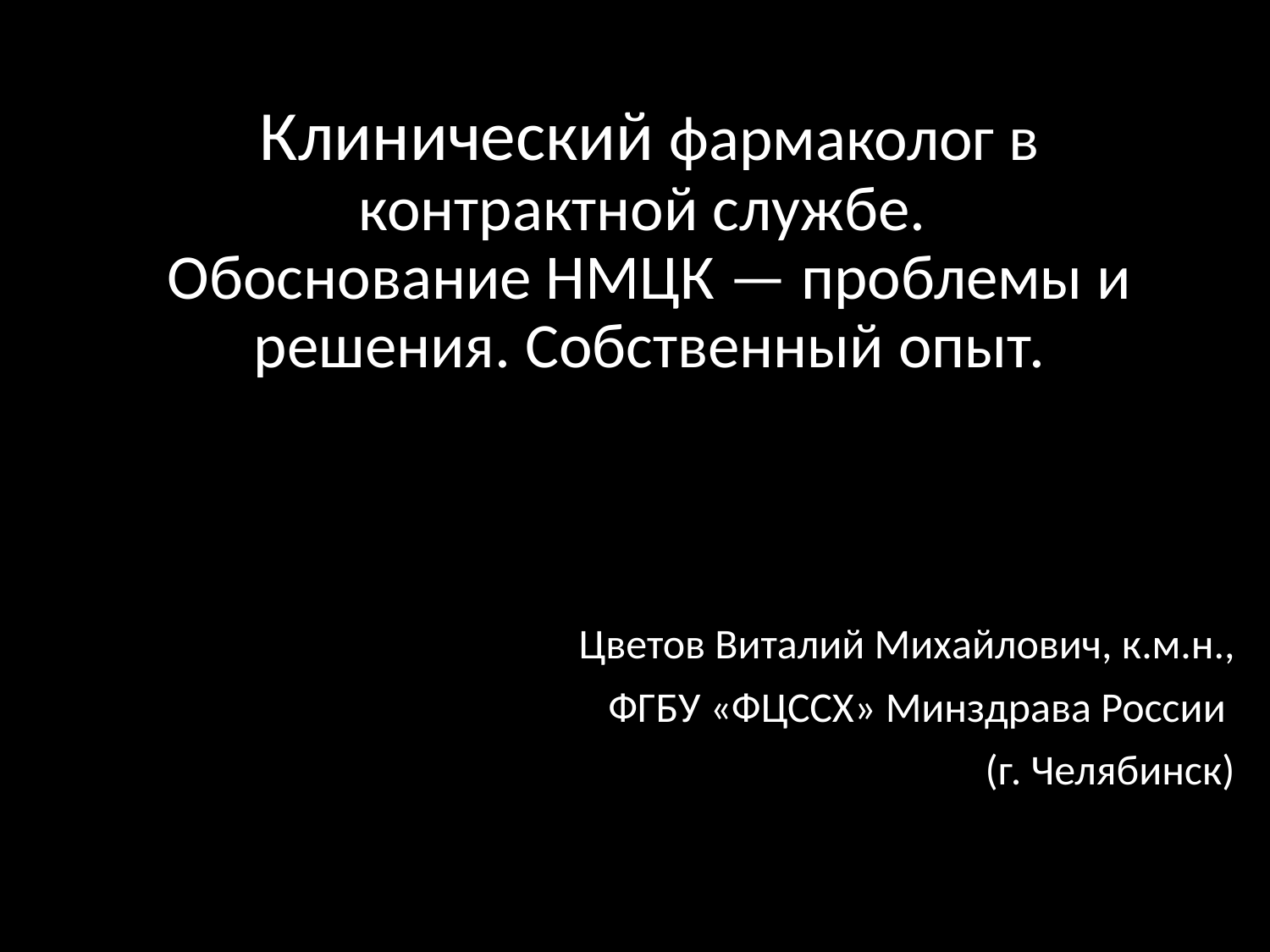

# Клинический фармаколог в контрактной службе. Обоснование НМЦК — проблемы и решения. Собственный опыт.
Цветов Виталий Михайлович, к.м.н.,
ФГБУ «ФЦССХ» Минздрава России
(г. Челябинск)